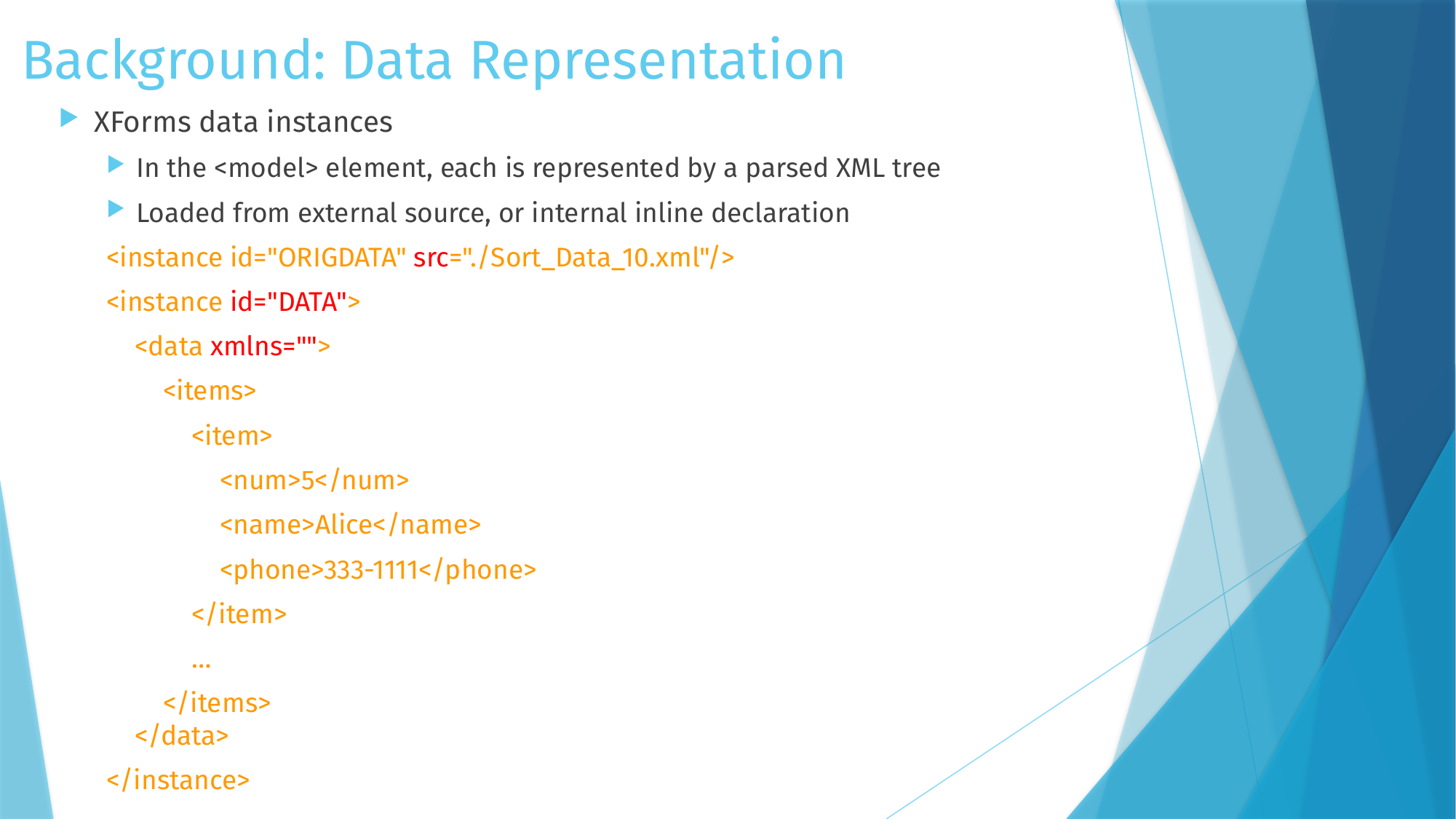

# Background: Data Representation
XForms data instances
In the <model> element, each is represented by a parsed XML tree
Loaded from external source, or internal inline declaration
<instance id="ORIGDATA" src="./Sort_Data_10.xml"/>
<instance id="DATA">
    <data xmlns="">
        <items>
            <item>
                <num>5</num>
                <name>Alice</name>
                <phone>333-1111</phone>
            </item>
            …
        </items>
    </data>
</instance>